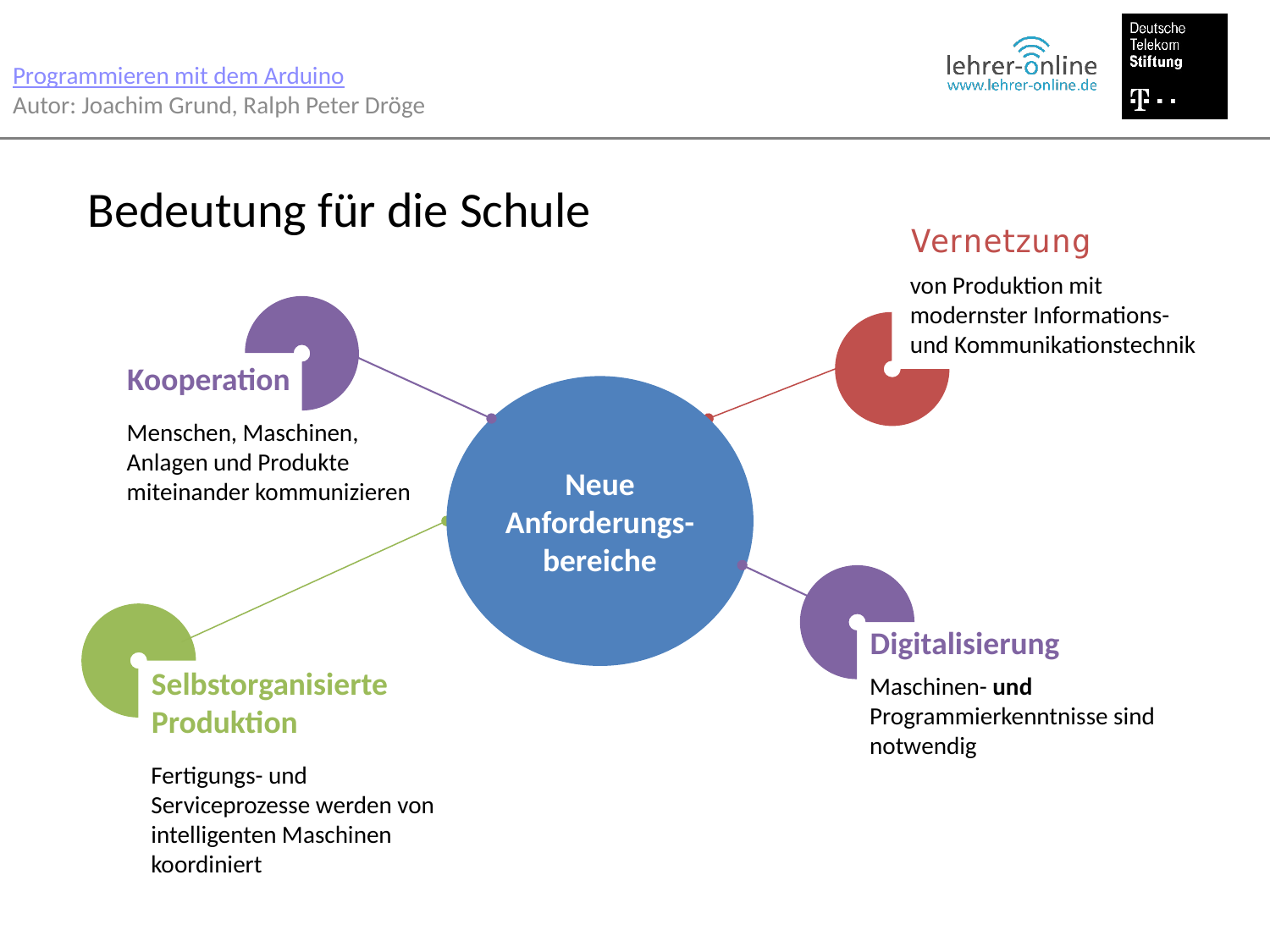

Programmieren mit dem Arduino
Autor: Joachim Grund, Ralph Peter Dröge
Bedeutung für die Schule
Vernetzung

von Produktion mit  modernster Informations-  und Kommunikationstechnik

Menschen, Maschinen, Anlagen und Produkte miteinander kommunizieren
Kooperation
Neue Anforderungs-bereiche

Fertigungs- und Serviceprozesse werden von intelligenten Maschinen koordiniert
Selbstorganisierte
Produktion

Maschinen- und Programmierkenntnisse sind notwendig
Digitalisierung